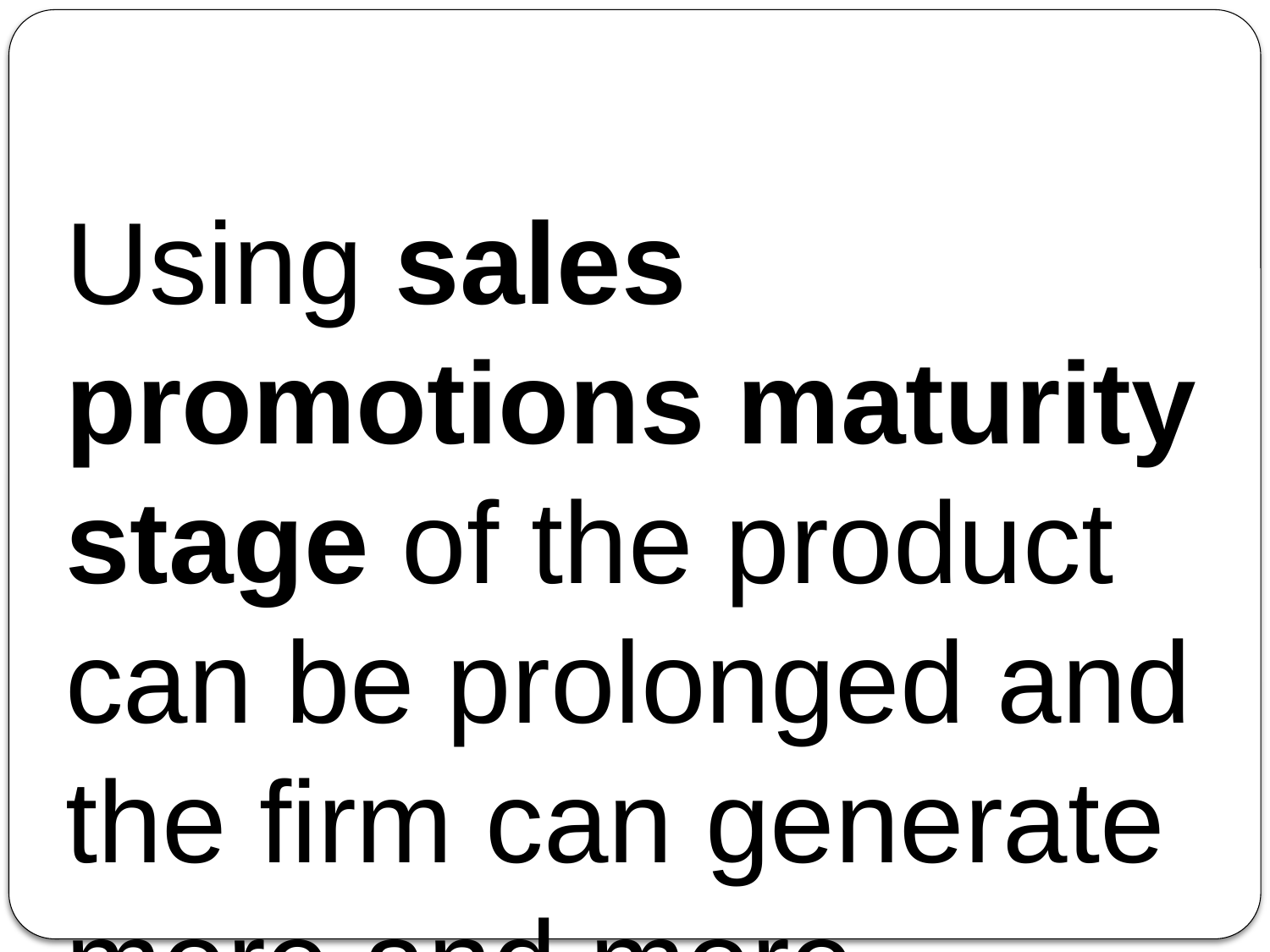

Using sales promotions maturity stage of the product can be prolonged and the firm can generate more and more revenues.